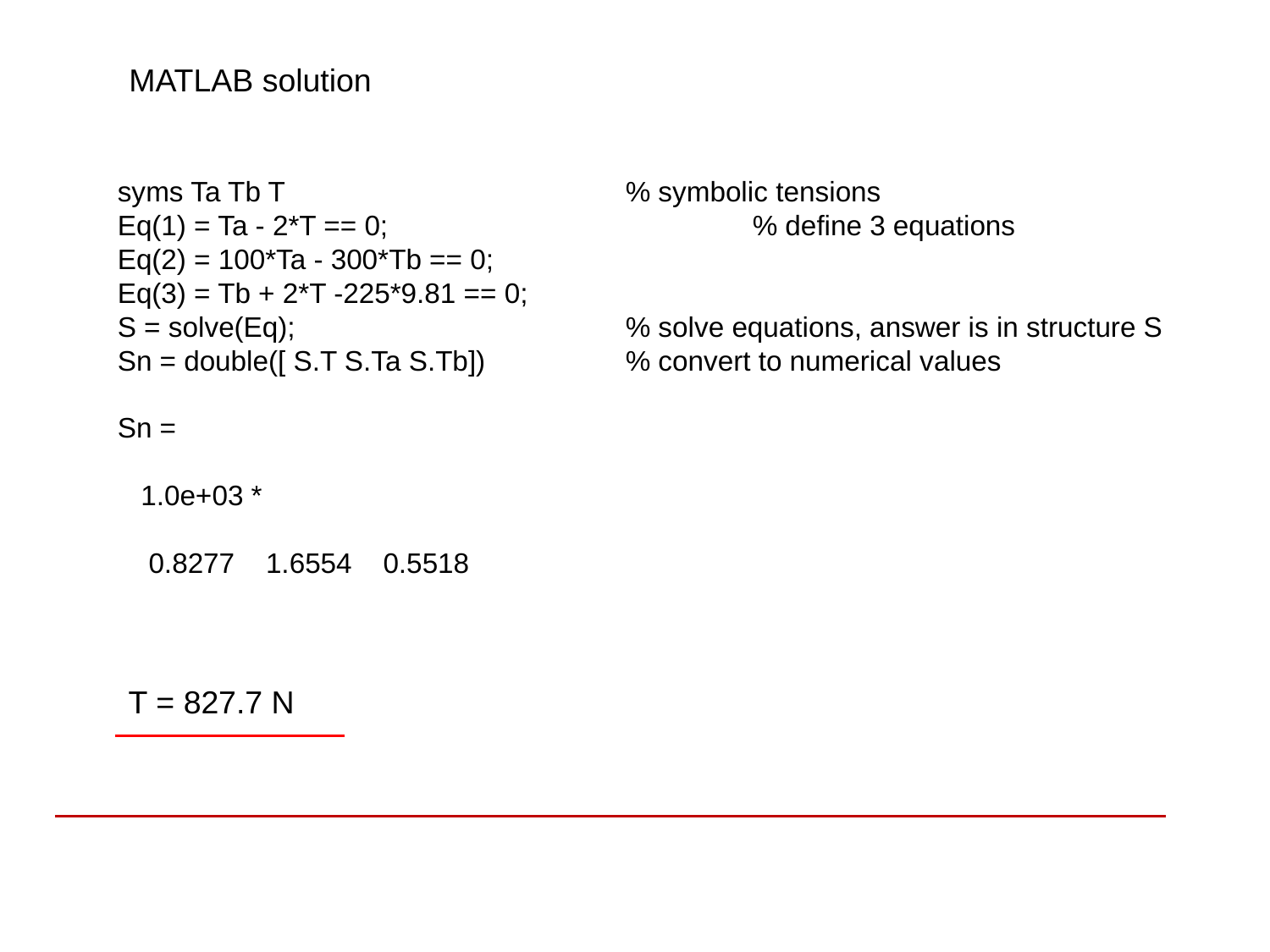

MATLAB solution
syms Ta Tb T			% symbolic tensions
Eq(1) = Ta - 2*T == 0;			% define 3 equations
Eq(2) = 100*Ta - 300*Tb == 0;
Eq(3) = Tb + 2*T -225*9.81 == 0;
S = solve(Eq);			% solve equations, answer is in structure S
Sn = double([ S.T S.Ta S.Tb])		% convert to numerical values

Sn =

   1.0e+03 *

    0.8277    1.6554    0.5518
T = 827.7 N